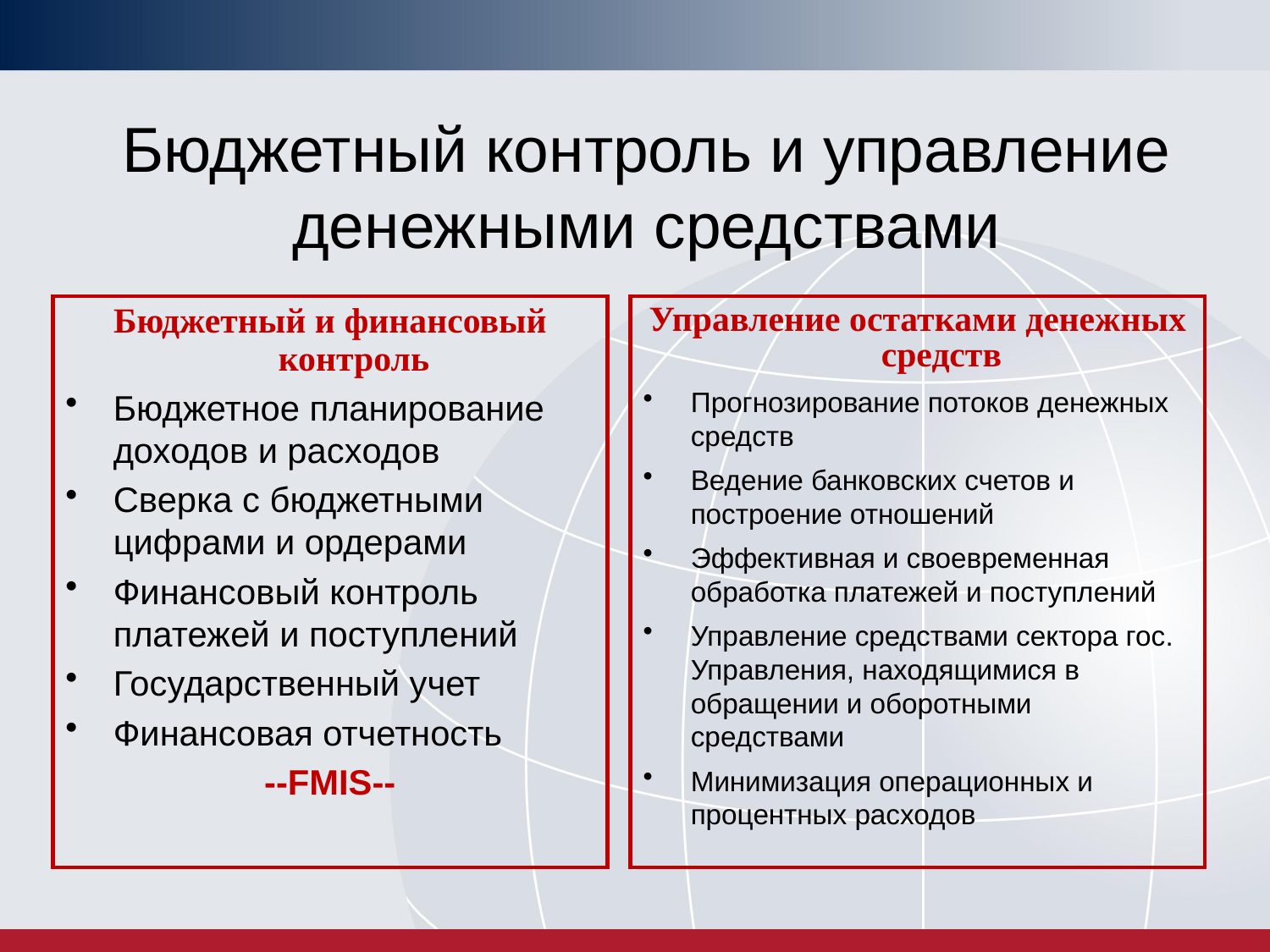

# Бюджетный контроль и управление денежными средствами
Бюджетный и финансовый контроль
Бюджетное планирование доходов и расходов
Сверка с бюджетными цифрами и ордерами
Финансовый контроль платежей и поступлений
Государственный учет
Финансовая отчетность
--FMIS--
Управление остатками денежных средств
Прогнозирование потоков денежных средств
Ведение банковских счетов и построение отношений
Эффективная и своевременная обработка платежей и поступлений
Управление средствами сектора гос. Управления, находящимися в обращении и оборотными средствами
Минимизация операционных и процентных расходов